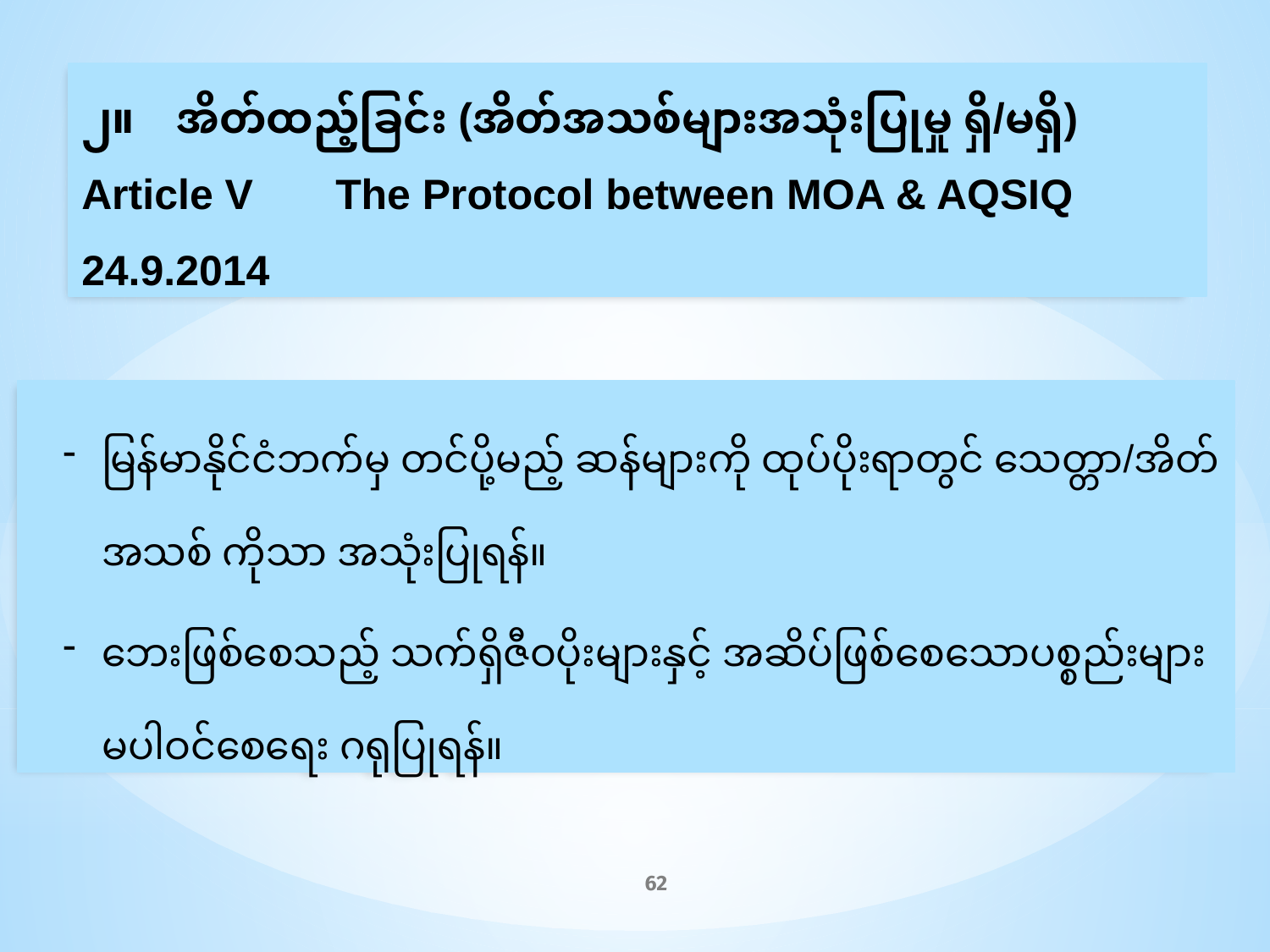

၂။ 	အိတ်ထည့်ခြင်း (အိတ်အသစ်များအသုံးပြုမှု ရှိ/မရှိ)
Article V	The Protocol between MOA & AQSIQ 24.9.2014
မြန်မာနိုင်ငံဘက်မှ တင်ပို့မည့် ဆန်များကို ထုပ်ပိုးရာတွင် သေတ္တာ/အိတ် အသစ် ကိုသာ အသုံးပြုရန်။
ဘေးဖြစ်စေသည့် သက်ရှိဇီဝပိုးများနှင့် အဆိပ်ဖြစ်စေသောပစ္စည်းများ မပါဝင်စေရေး ဂရုပြုရန်။
62